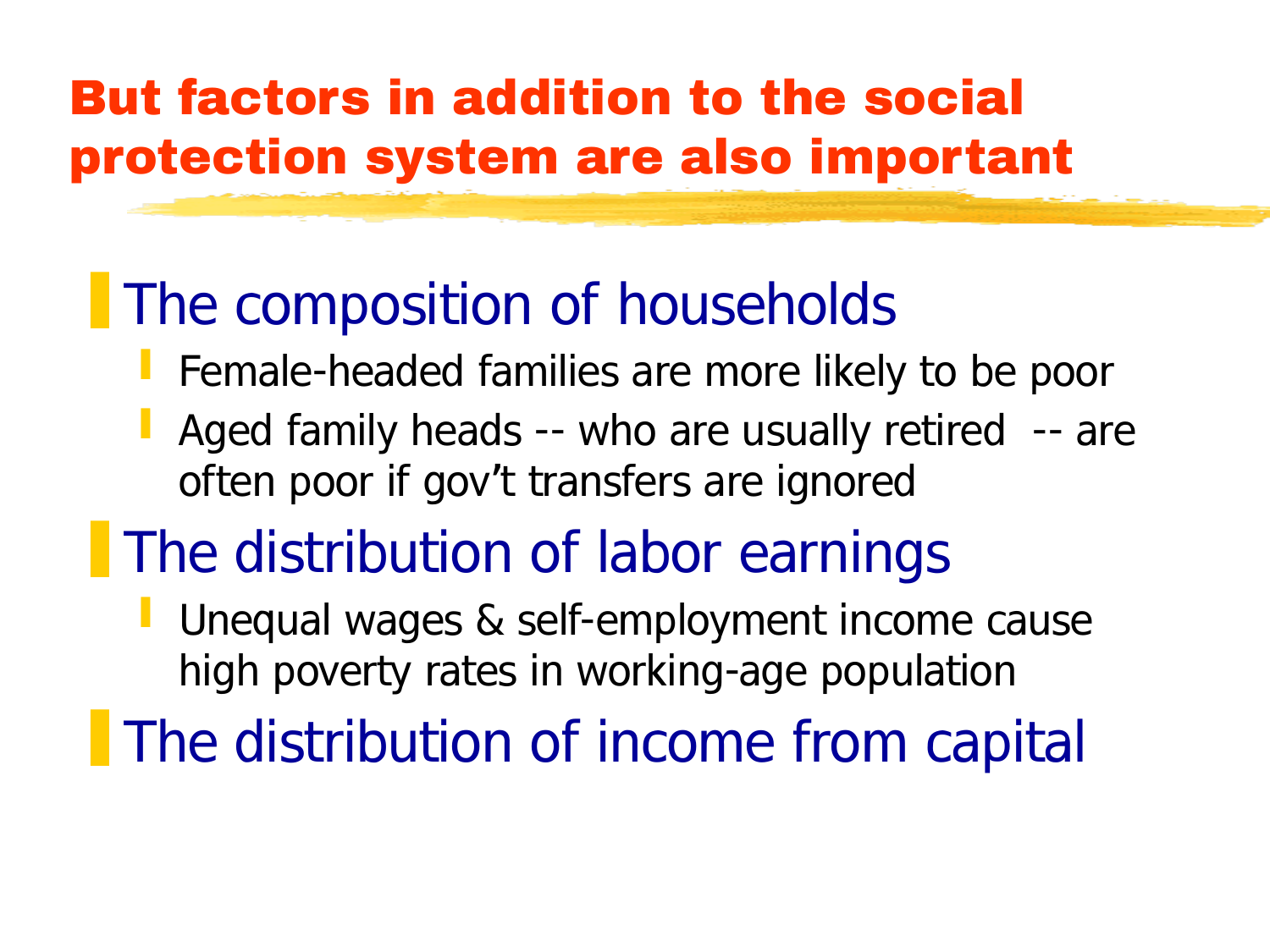

# But factors in addition to the social protection system are also important
The composition of households
Female-headed families are more likely to be poor
Aged family heads -- who are usually retired  -- are often poor if gov’t transfers are ignored
The distribution of labor earnings
Unequal wages & self-employment income cause high poverty rates in working-age population
The distribution of income from capital